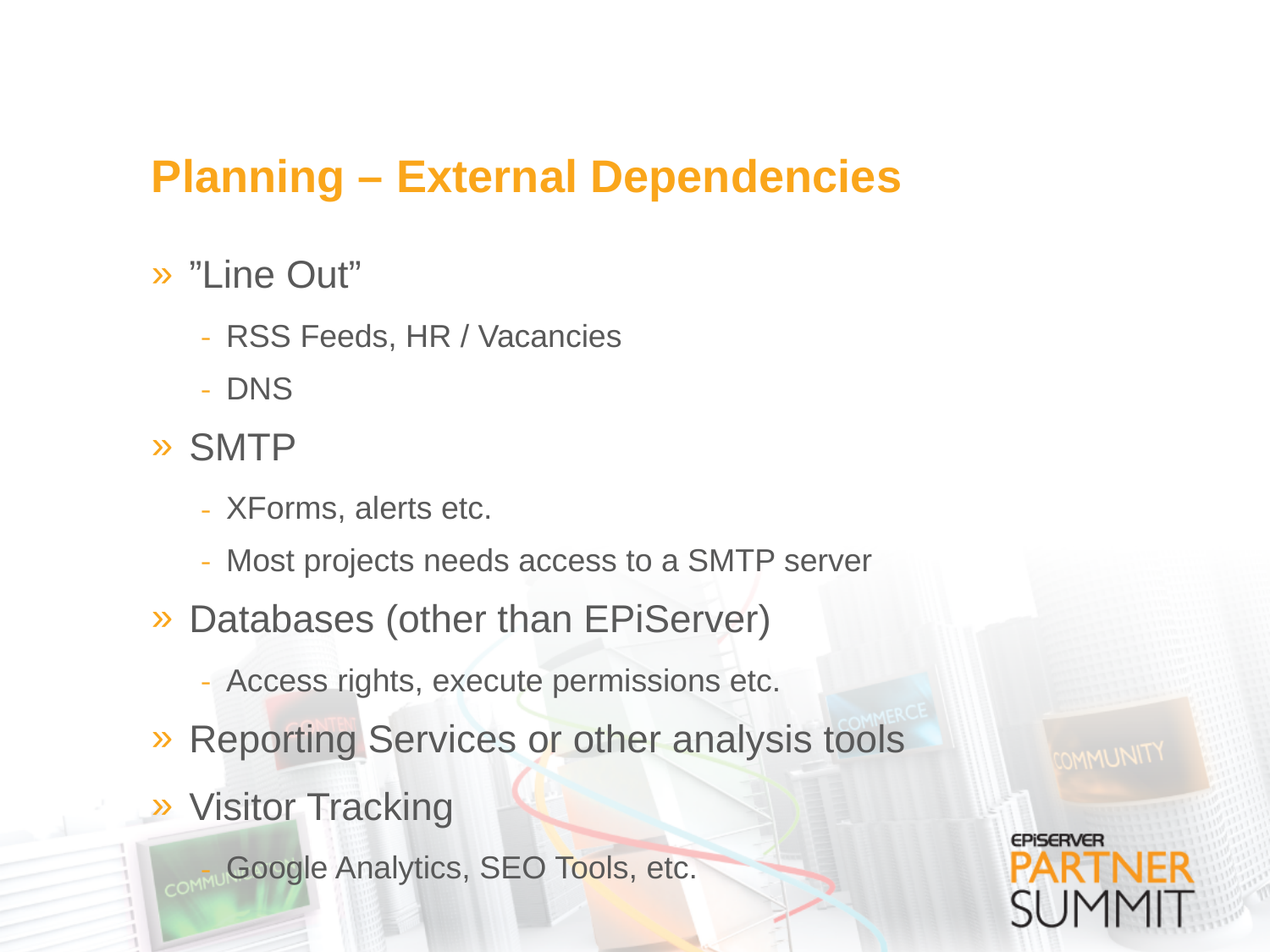

# Planning – External Dependencies
”Line Out”
RSS Feeds, HR / Vacancies
DNS
SMTP
XForms, alerts etc.
Most projects needs access to a SMTP server
Databases (other than EPiServer)
Access rights, execute permissions etc.
Reporting Services or other analysis tools
Visitor Tracking
Google Analytics, SEO Tools, etc.